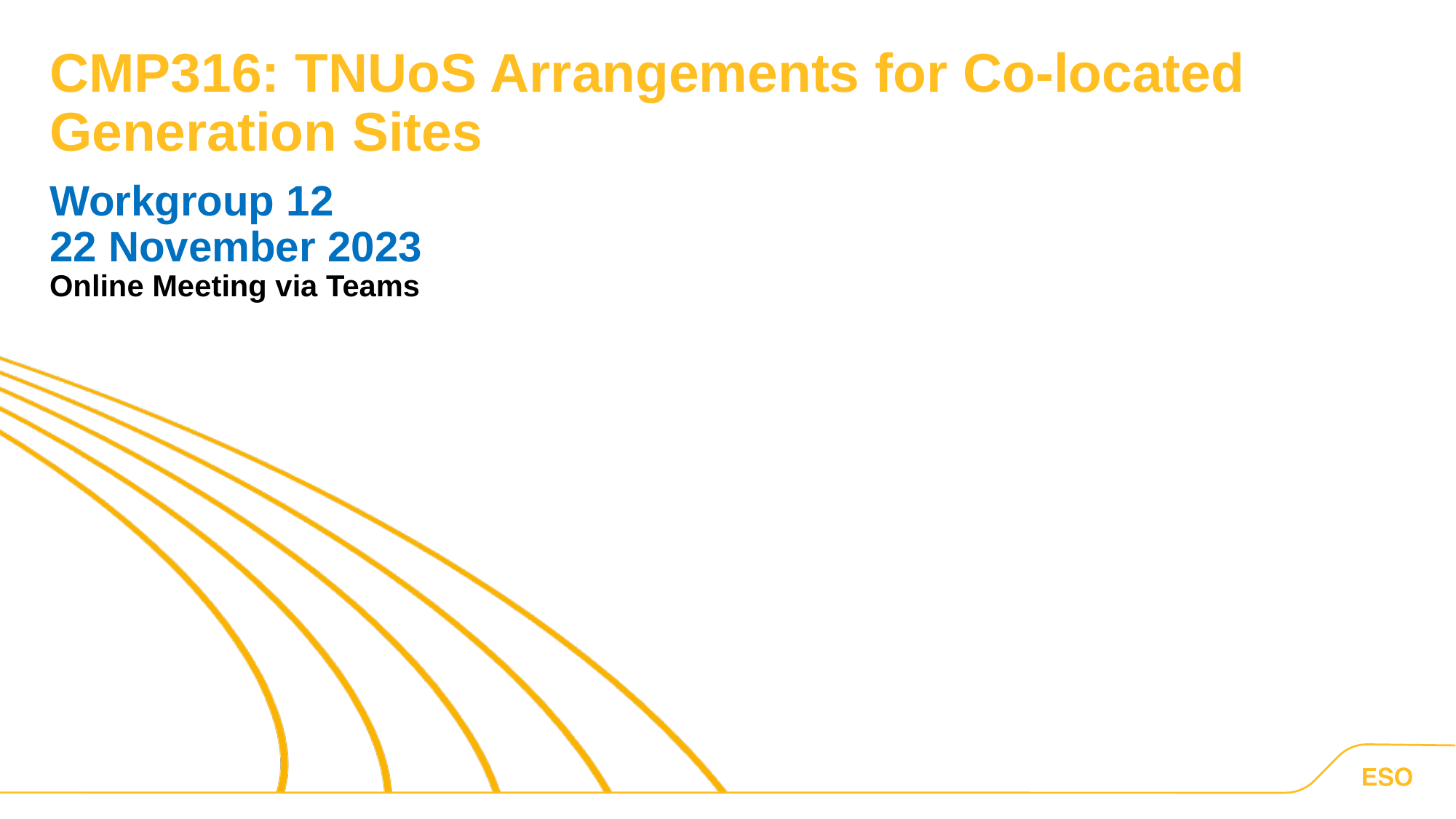

CMP316: TNUoS Arrangements for Co-located Generation Sites
# Workgroup 12 22 November 2023
Online Meeting via Teams